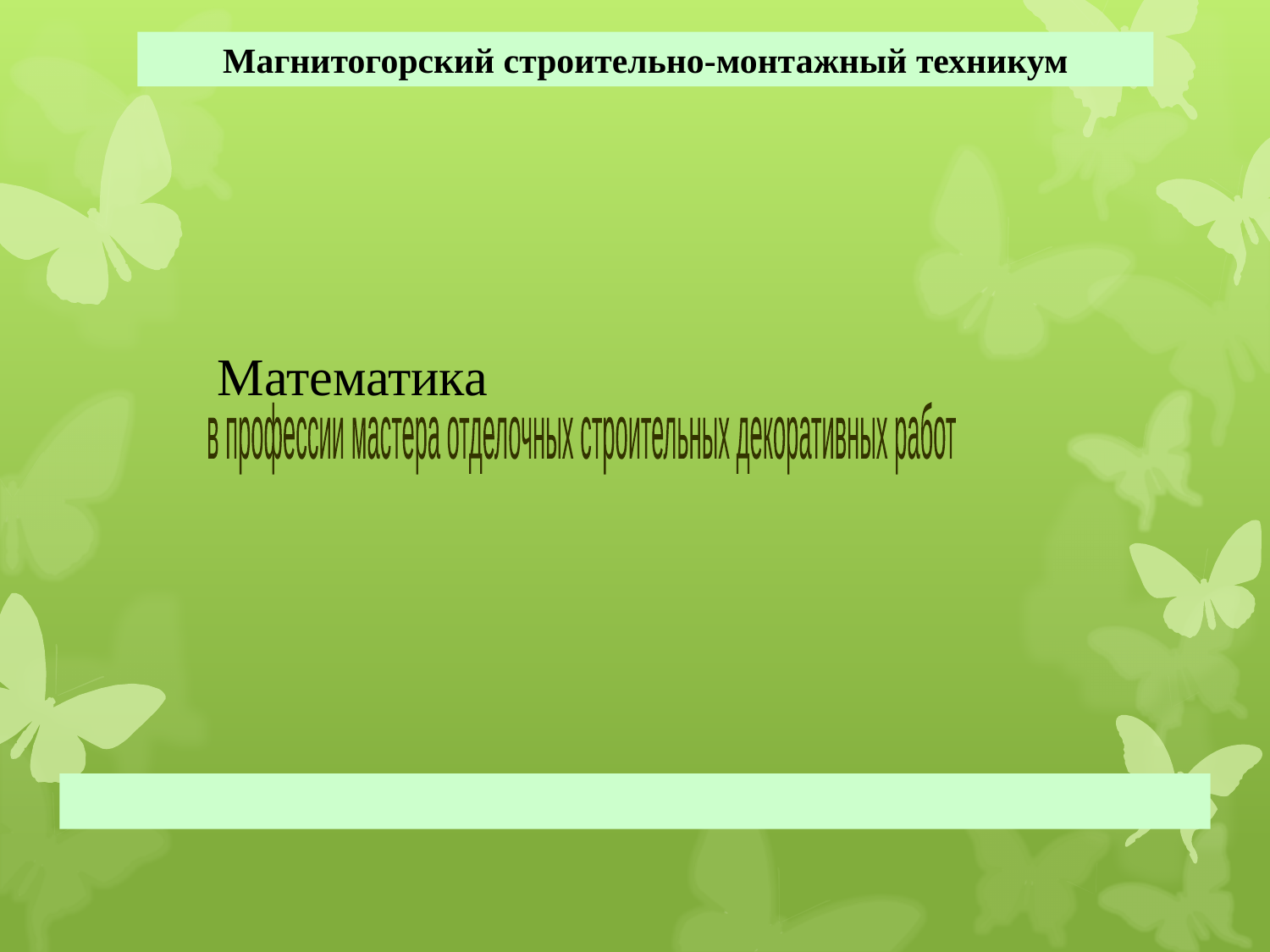

Магнитогорский строительно-монтажный техникум

Математика
в профессии мастера отделочных строительных декоративных работ